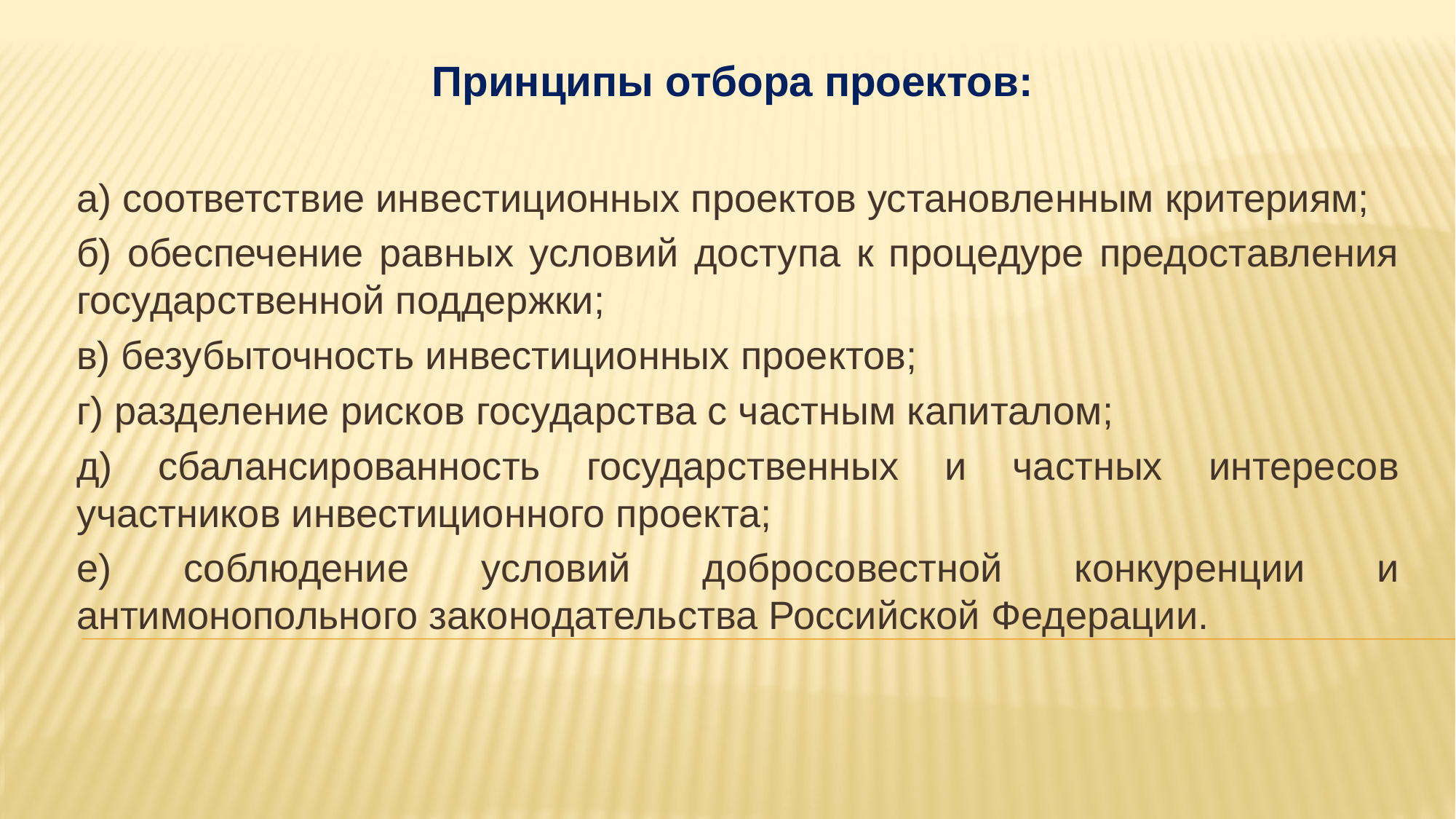

Принципы отбора проектов:

а) соответствие инвестиционных проектов установленным критериям;
б) обеспечение равных условий доступа к процедуре предоставления государственной поддержки;
в) безубыточность инвестиционных проектов;
г) разделение рисков государства с частным капиталом;
д) сбалансированность государственных и частных интересов участников инвестиционного проекта;
е) соблюдение условий добросовестной конкуренции и антимонопольного законодательства Российской Федерации.